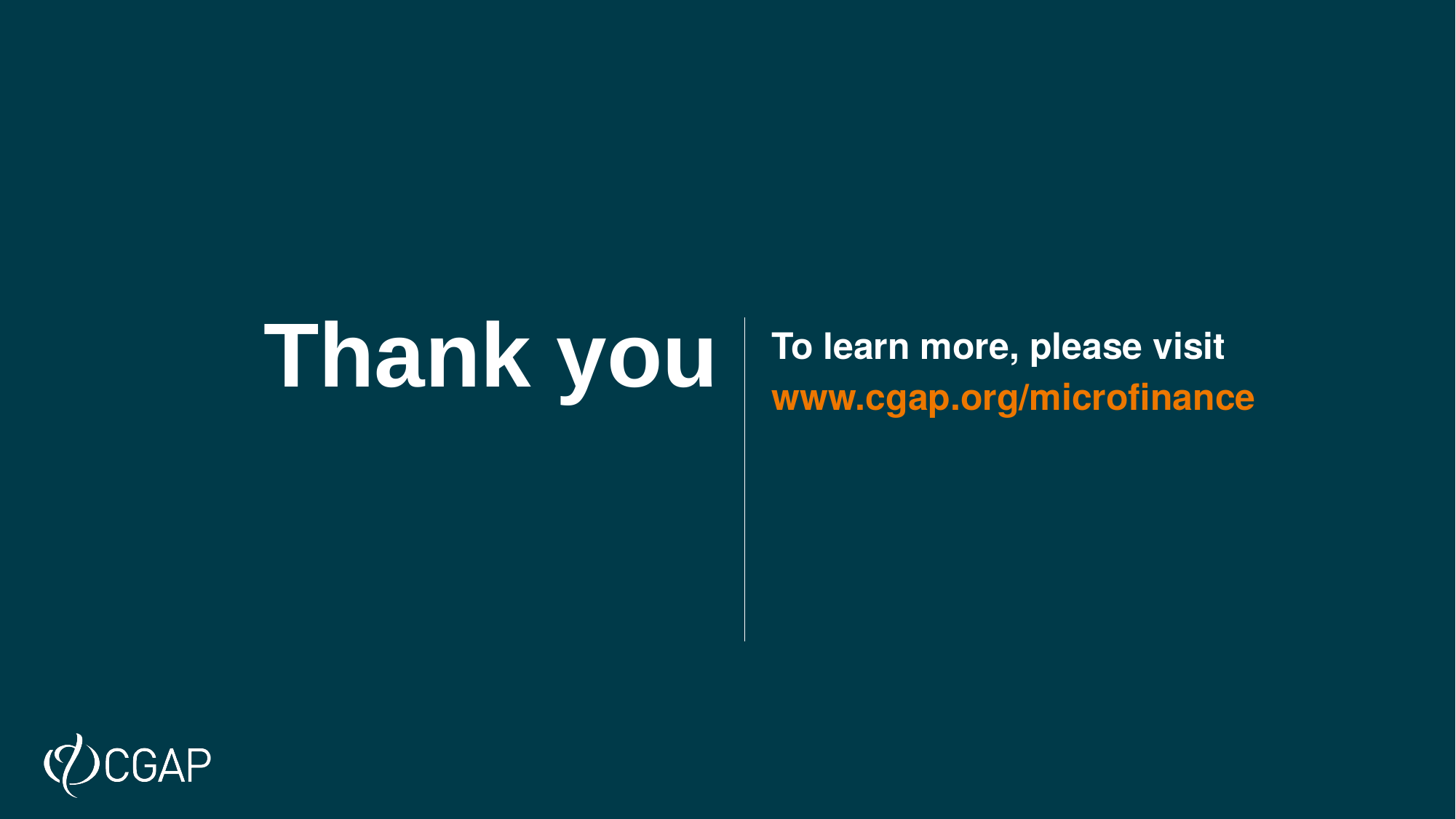

Thank you
To learn more, please visit
www.cgap.org/microfinance